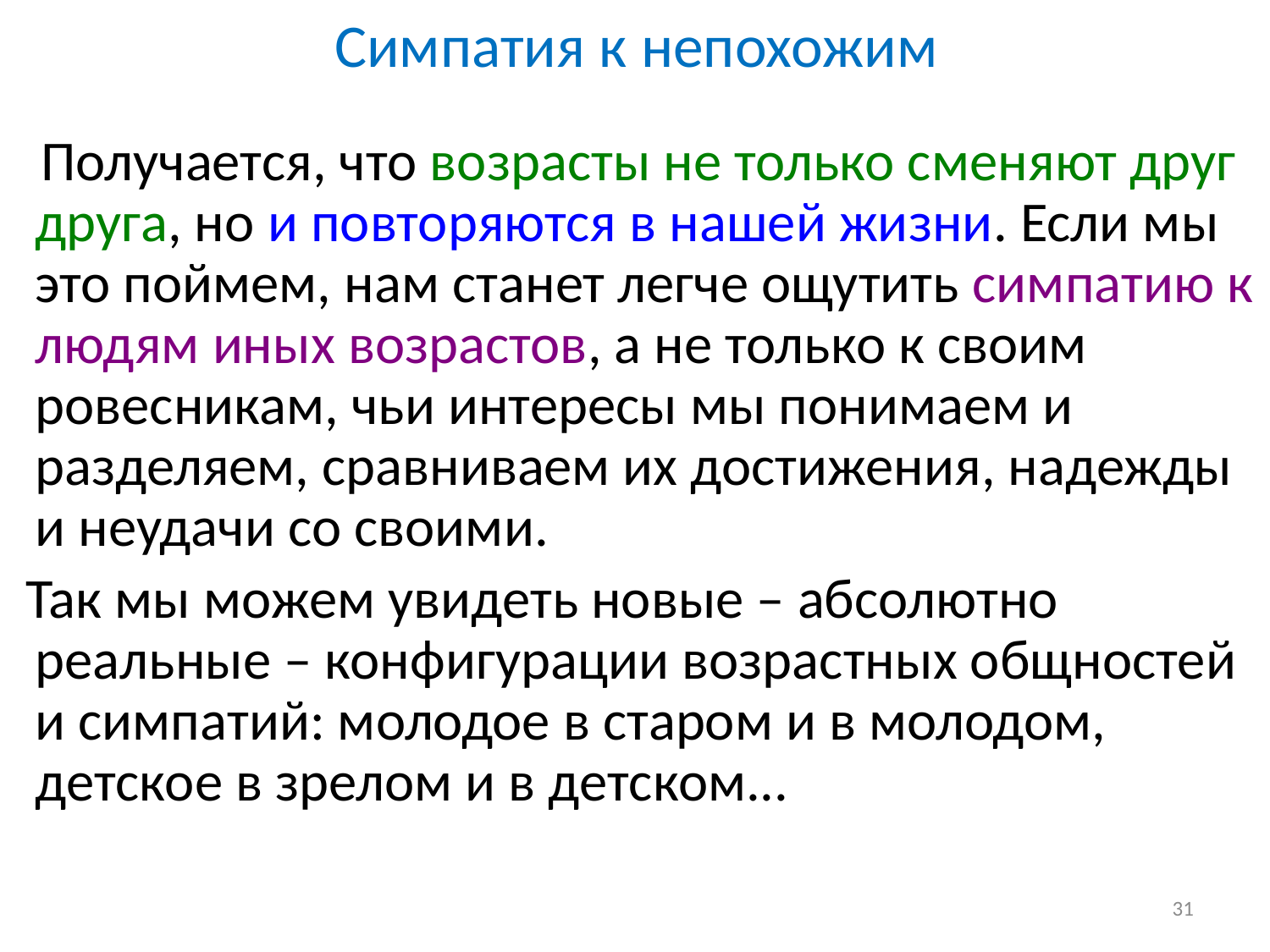

# Симпатия к непохожим
    Получается, что возрасты не только сменяют друг друга, но и повторяются в нашей жизни. Если мы это поймем, нам станет легче ощутить симпатию к людям иных возрастов, а не только к своим ровесникам, чьи интересы мы понимаем и разделяем, сравниваем их достижения, надежды и неудачи со своими.
   Так мы можем увидеть новые – абсолютно реальные – конфигурации возрастных общностей и симпатий: молодое в старом и в молодом, детское в зрелом и в детском...
31